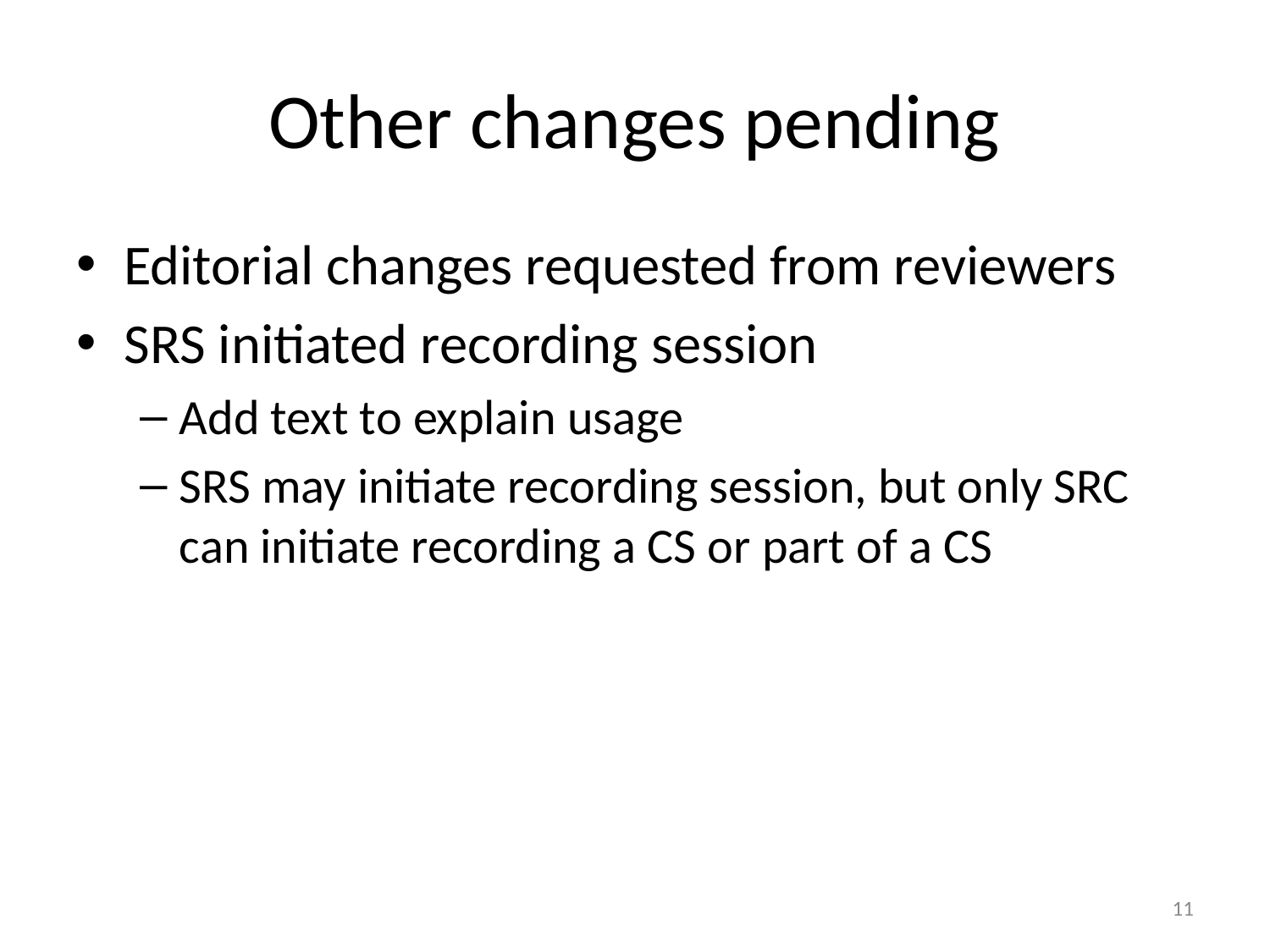

# Other changes pending
Editorial changes requested from reviewers
SRS initiated recording session
Add text to explain usage
SRS may initiate recording session, but only SRC can initiate recording a CS or part of a CS

11